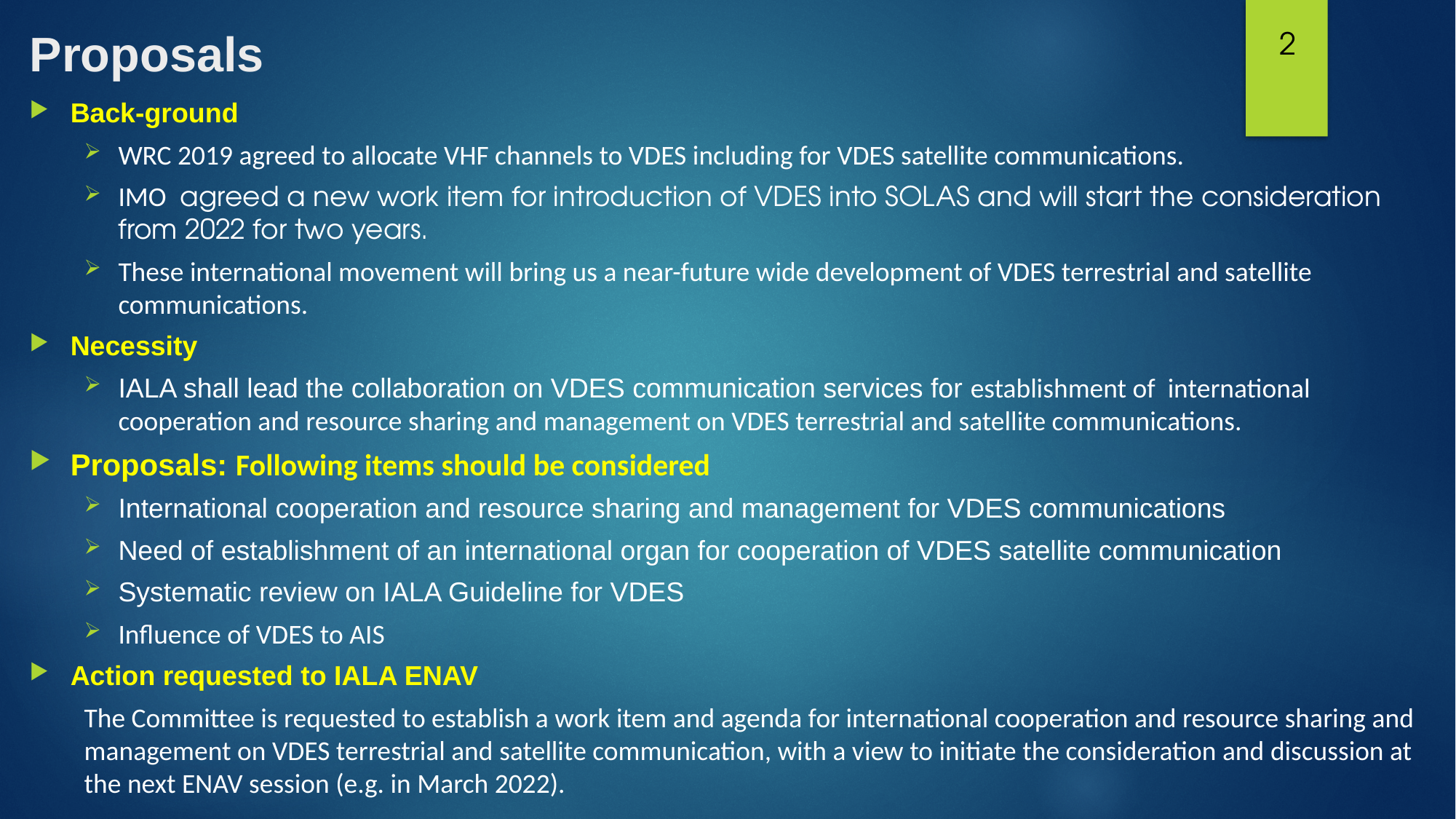

# Proposals
2
Back-ground
WRC 2019 agreed to allocate VHF channels to VDES including for VDES satellite communications.
IMO  agreed a new work item for introduction of VDES into SOLAS and will start the consideration from 2022 for two years.
These international movement will bring us a near-future wide development of VDES terrestrial and satellite communications.
Necessity
IALA shall lead the collaboration on VDES communication services for establishment of  international cooperation and resource sharing and management on VDES terrestrial and satellite communications.
Proposals: Following items should be considered
International cooperation and resource sharing and management for VDES communications
Need of establishment of an international organ for cooperation of VDES satellite communication
Systematic review on IALA Guideline for VDES
Influence of VDES to AIS
Action requested to IALA ENAV
The Committee is requested to establish a work item and agenda for international cooperation and resource sharing and management on VDES terrestrial and satellite communication, with a view to initiate the consideration and discussion at the next ENAV session (e.g. in March 2022).